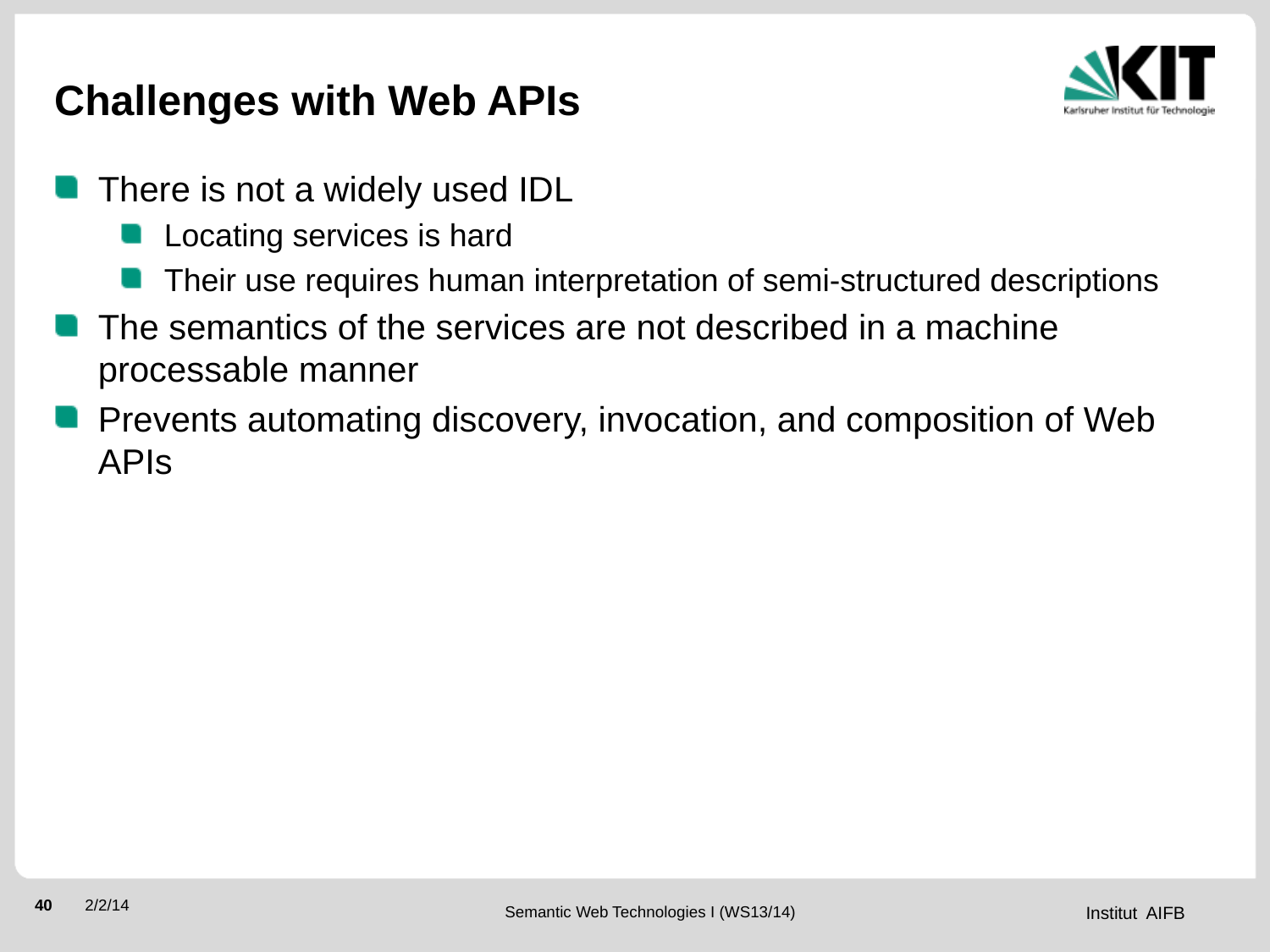

# Challenges with Web APIs
There is not a widely used IDL
Locating services is hard
Their use requires human interpretation of semi-structured descriptions
The semantics of the services are not described in a machine processable manner
Prevents automating discovery, invocation, and composition of Web APIs